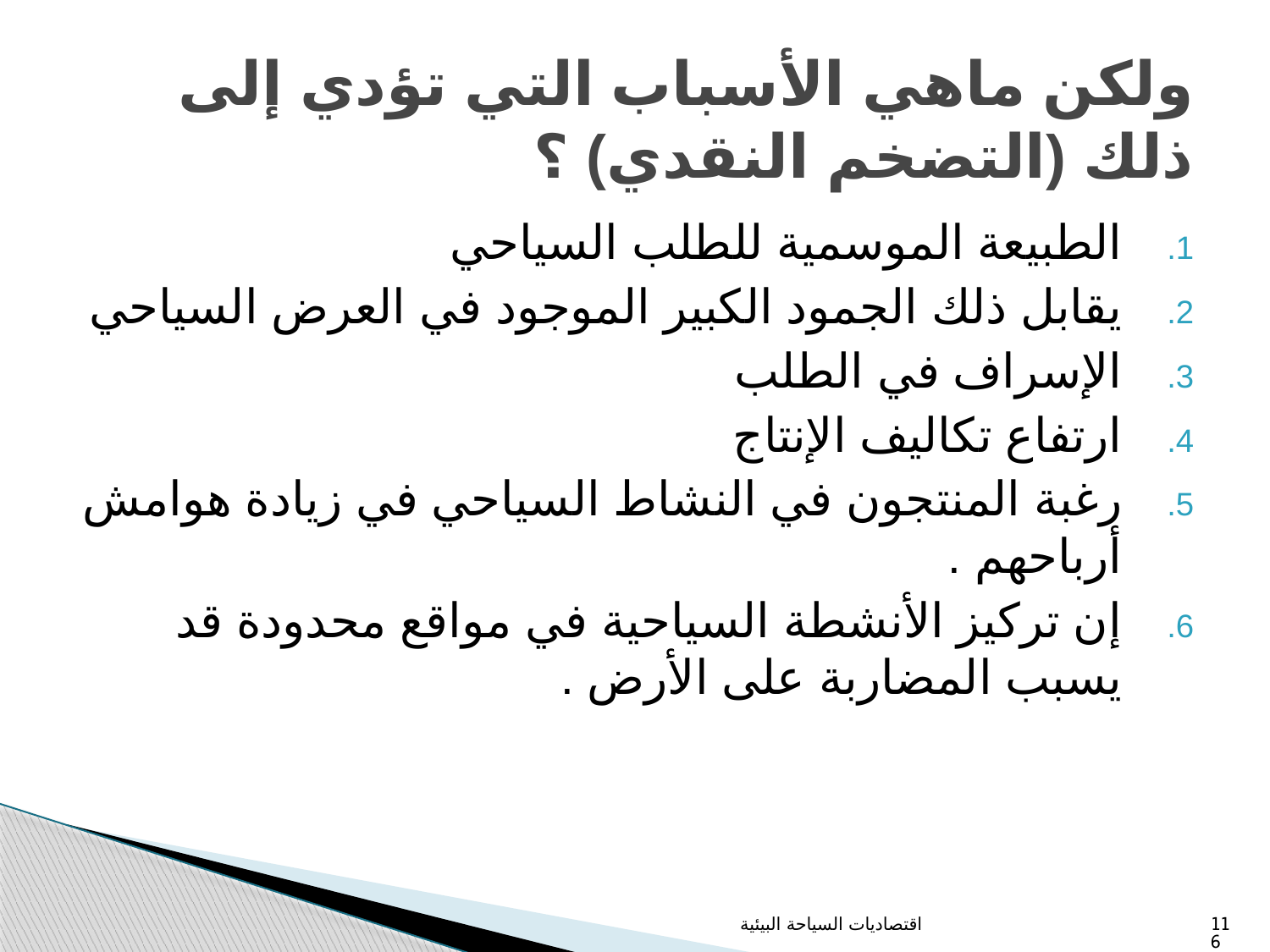

# ولكن ماهي الأسباب التي تؤدي إلى ذلك (التضخم النقدي) ؟
الطبيعة الموسمية للطلب السياحي
يقابل ذلك الجمود الكبير الموجود في العرض السياحي
الإسراف في الطلب
ارتفاع تكاليف الإنتاج
رغبة المنتجون في النشاط السياحي في زيادة هوامش أرباحهم .
إن تركيز الأنشطة السياحية في مواقع محدودة قد يسبب المضاربة على الأرض .
اقتصاديات السياحة البيئية
116